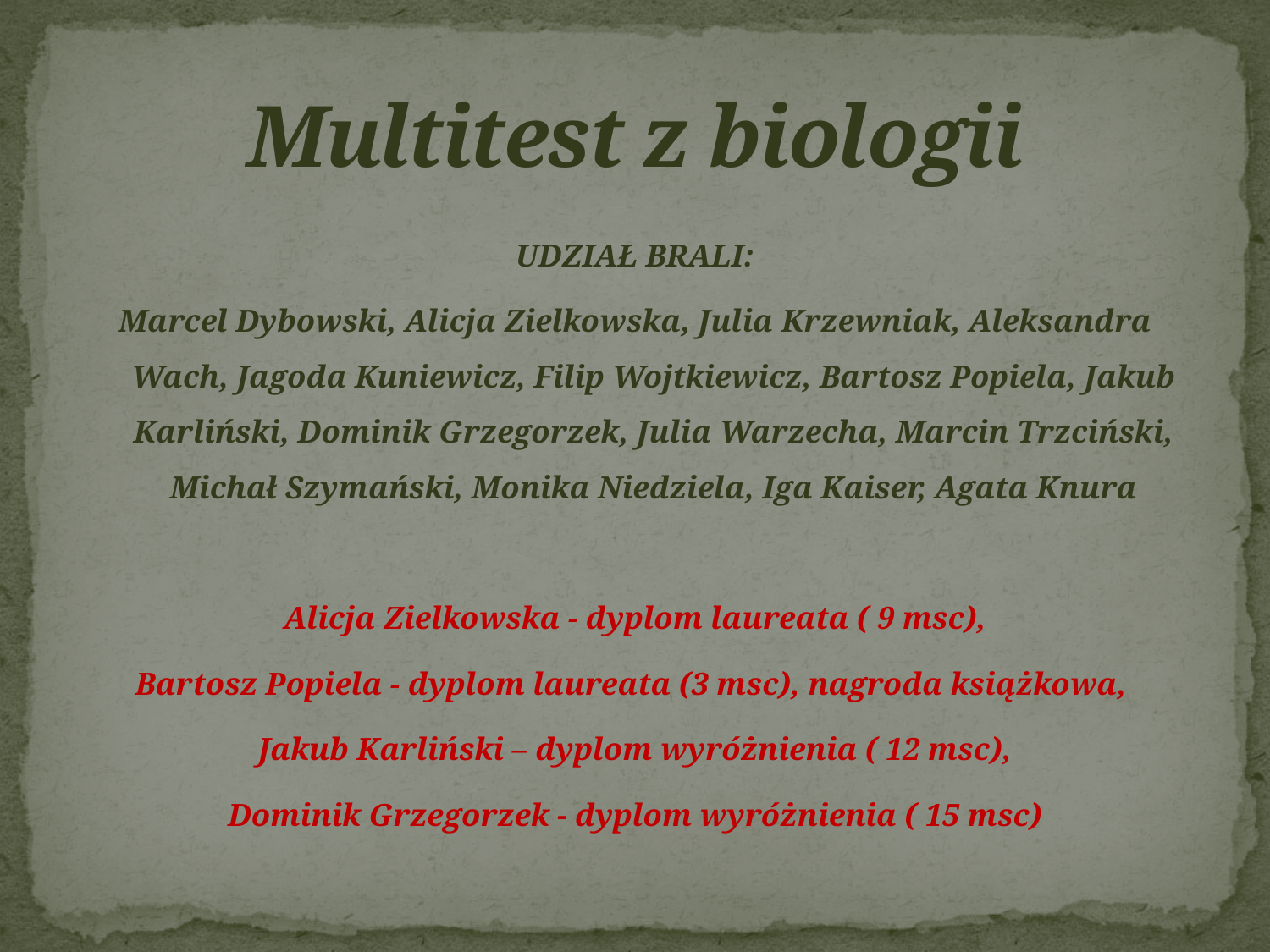

# Multitest z biologii
UDZIAŁ BRALI:
Marcel Dybowski, Alicja Zielkowska, Julia Krzewniak, Aleksandra Wach, Jagoda Kuniewicz, Filip Wojtkiewicz, Bartosz Popiela, Jakub Karliński, Dominik Grzegorzek, Julia Warzecha, Marcin Trzciński, Michał Szymański, Monika Niedziela, Iga Kaiser, Agata Knura

Alicja Zielkowska - dyplom laureata ( 9 msc),
Bartosz Popiela - dyplom laureata (3 msc), nagroda książkowa,
Jakub Karliński – dyplom wyróżnienia ( 12 msc),
Dominik Grzegorzek - dyplom wyróżnienia ( 15 msc)